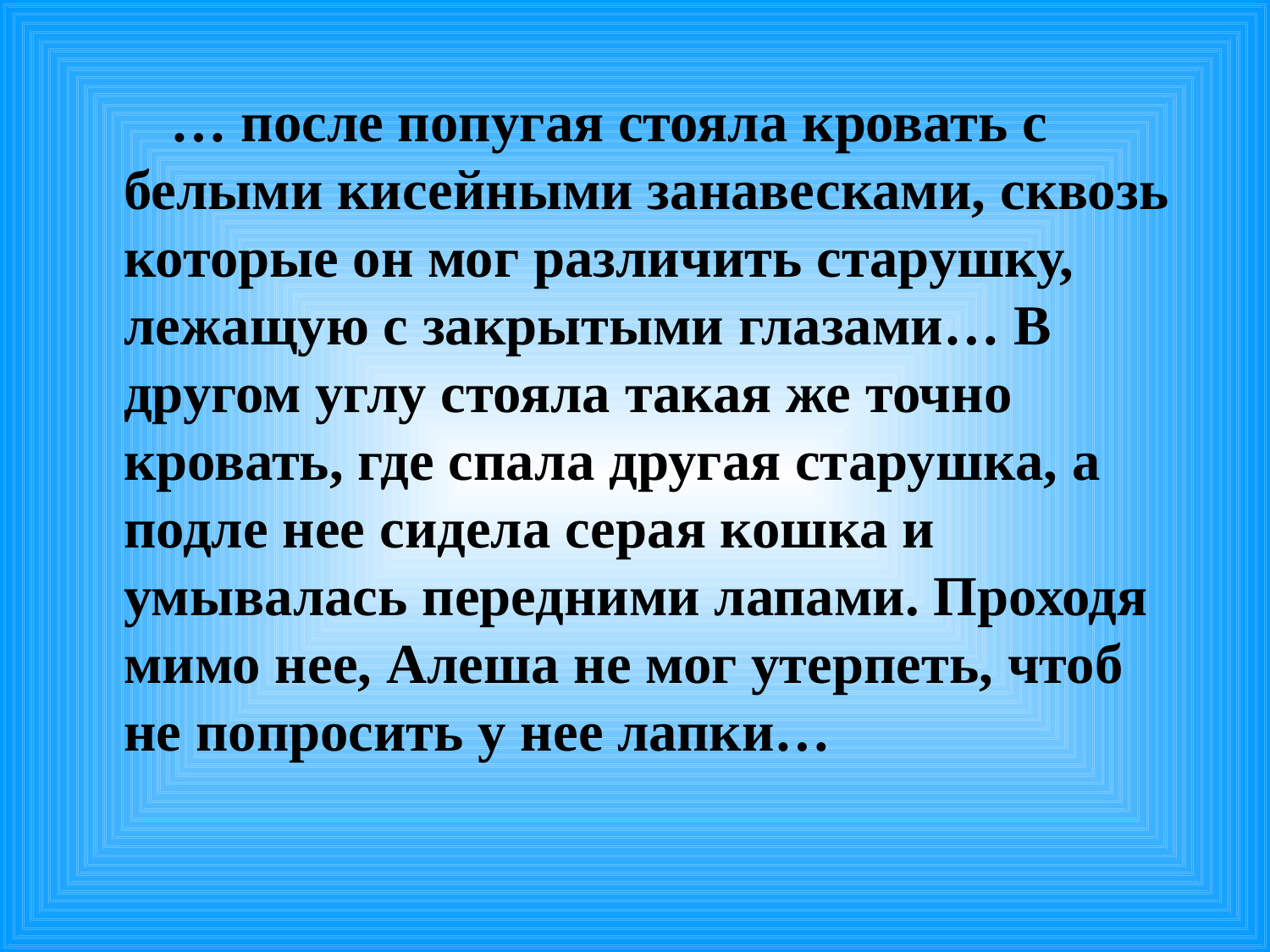

… после попугая стояла кровать с белыми кисейными занавесками, сквозь которые он мог различить старушку, лежащую с закрытыми глазами… В другом углу стояла такая же точно кровать, где спала другая старушка, а подле нее сидела серая кошка и умывалась передними лапами. Проходя мимо нее, Алеша не мог утерпеть, чтоб не попросить у нее лапки…